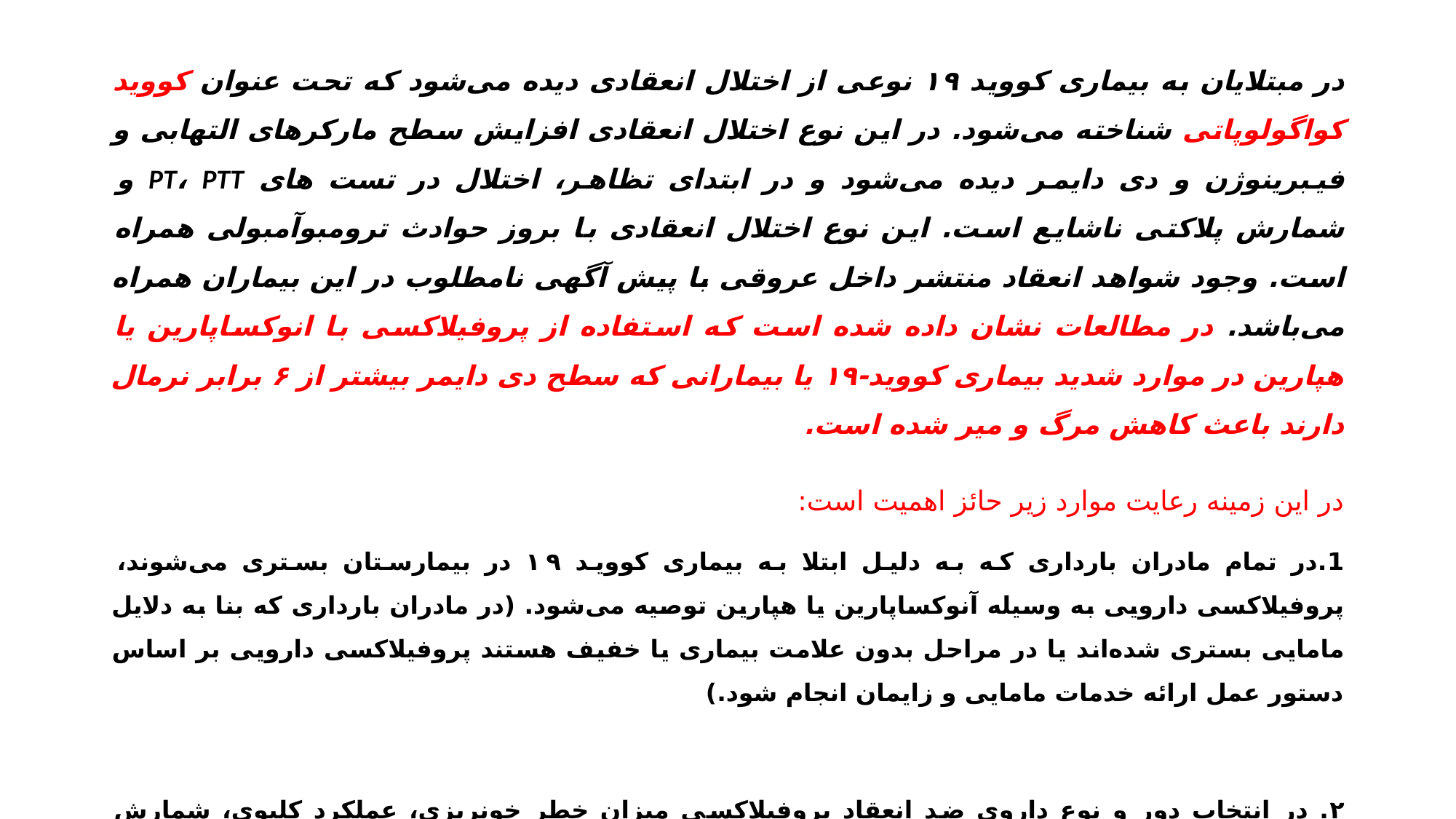

در مبتلایان به بیماری کووید ۱۹ نوعی از اختلال انعقادی دیده می‌شود که تحت عنوان کووید کواگولوپاتی شناخته می‌شود. در این نوع اختلال انعقادی افزایش سطح مارکرهای التهابی و فیبرینوژن و دی دایمر دیده می‌شود و در ابتدای تظاهر، اختلال در تست های PT، PTT و شمارش پلاکتی ناشایع است. این نوع اختلال انعقادی با بروز حوادث ترومبوآمبولی همراه است. وجود شواهد انعقاد منتشر داخل عروقی با پیش آگهی نامطلوب در این بیماران همراه می‌باشد. در مطالعات نشان داده شده است که استفاده از پروفیلاکسی با انوکساپارین یا هپارین در موارد شدید بیماری کووید-۱۹ یا بیمارانی که سطح دی دایمر بیشتر از ۶ برابر نرمال دارند باعث کاهش مرگ و میر شده است.
در این زمینه رعایت موارد زیر حائز اهمیت است:
1.در تمام مادران بارداری که به دلیل ابتلا به بیماری کووید ۱۹ در بیمارستان بستری می‌شوند، پروفیلاکسی دارویی به وسیله آنوکساپارین یا هپارین توصیه می‌شود. (در مادران بارداری که بنا به دلایل مامایی بستری شده‌اند یا در مراحل بدون علامت بیماری یا خفیف هستند پروفیلاکسی دارویی بر اساس دستور عمل ارائه خدمات مامایی و زایمان انجام شود.)

٢. در انتخاب دور و نوع داروی ضد انعقاد پروفیلاکسی میزان خطر خونریزی، عملکرد کلیوی، شمارش پلاکتی و وزن بیمار باید مورد توجه قرار گیرد.